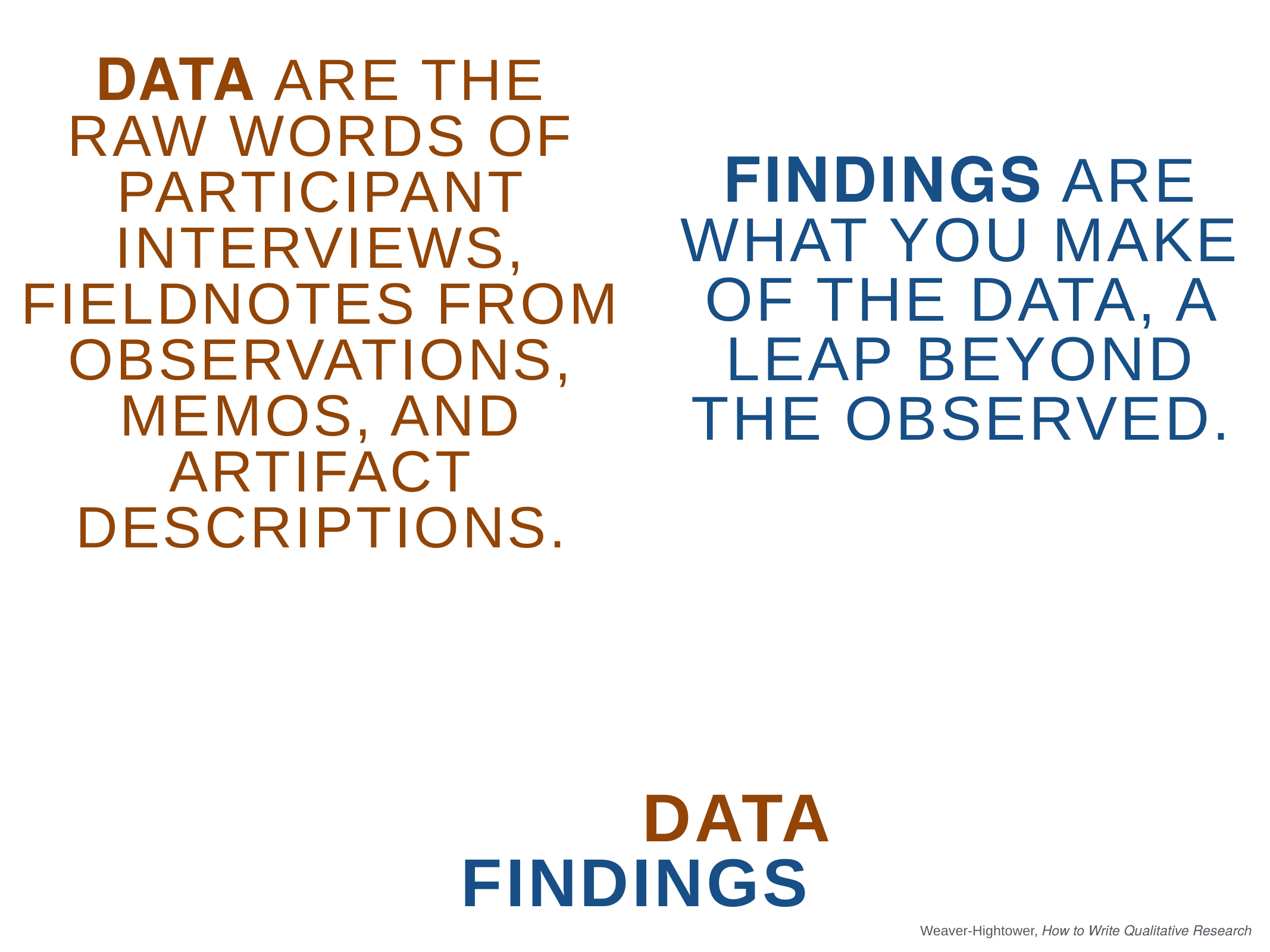

Data are the raw words of participant interviews, fieldnotes from observations, memos, and artifact descriptions.
Findings are what you make of the data, a leap beyond the observed.

# The difference between Data and Findings